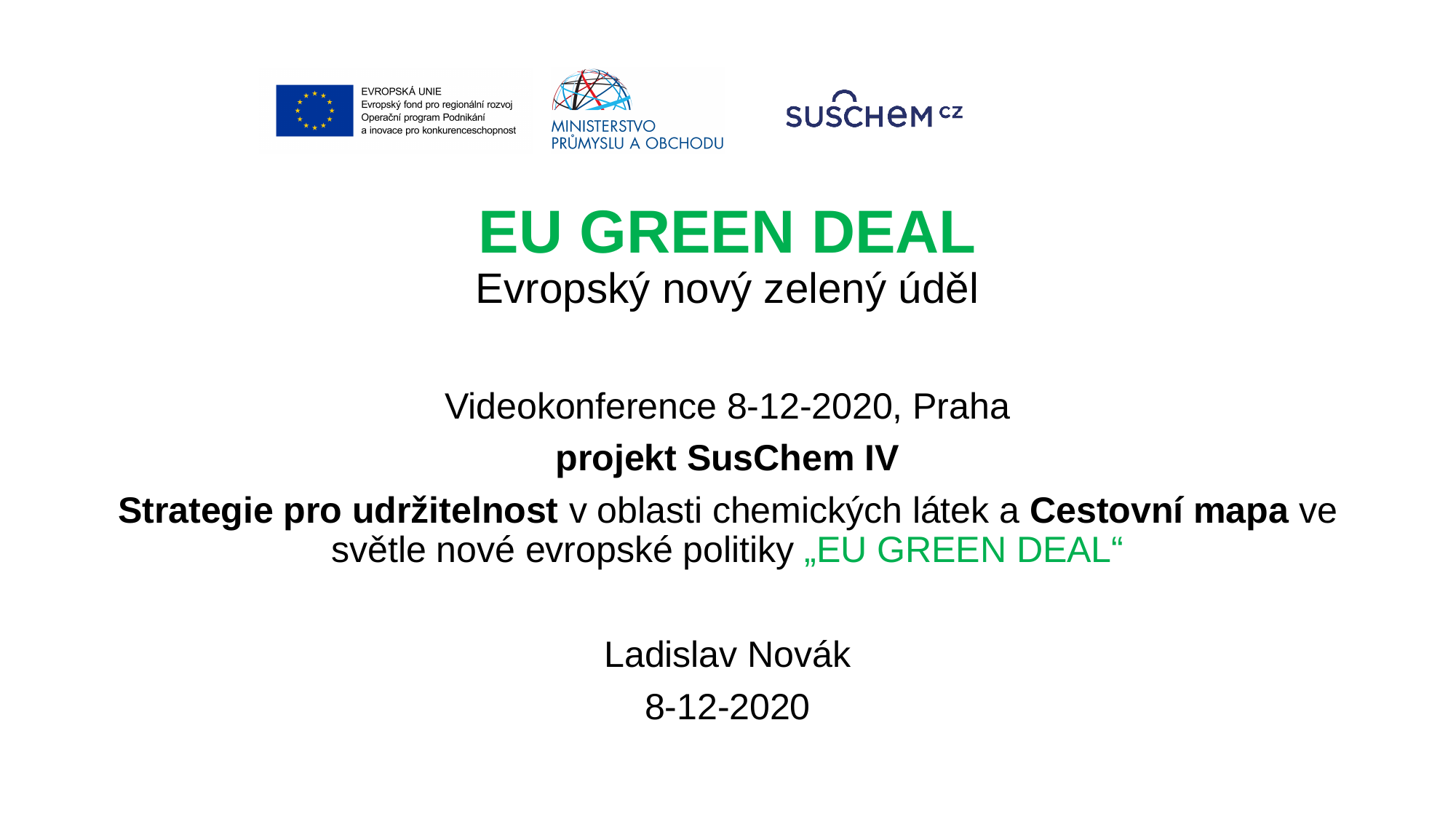

# EU GREEN DEAL Evropský nový zelený úděl

Videokonference 8-12-2020, Praha
projekt SusChem IV
Strategie pro udržitelnost v oblasti chemických látek a Cestovní mapa ve světle nové evropské politiky „EU GREEN DEAL“

Ladislav Novák
8-12-2020